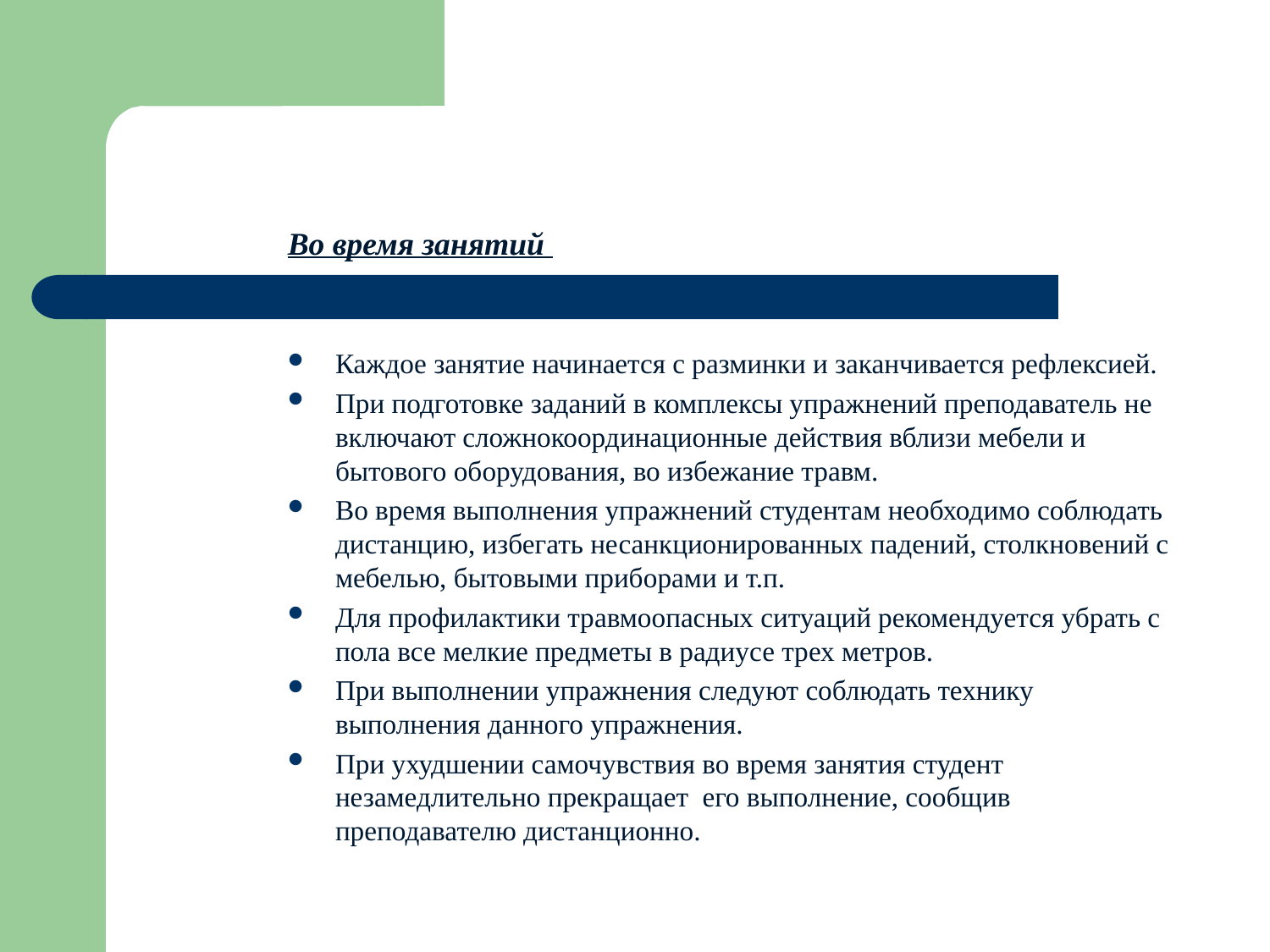

Во время занятий

Каждое занятие начинается с разминки и заканчивается рефлексией.
При подготовке заданий в комплексы упражнений преподаватель не включают сложнокоординационные действия вблизи мебели и бытового оборудования, во избежание травм.
Во время выполнения упражнений студентам необходимо соблюдать дистанцию, избегать несанкционированных падений, столкновений с мебелью, бытовыми приборами и т.п.
Для профилактики травмоопасных ситуаций рекомендуется убрать с пола все мелкие предметы в радиусе трех метров.
При выполнении упражнения следуют соблюдать технику выполнения данного упражнения.
При ухудшении самочувствия во время занятия студент незамедлительно прекращает  его выполнение, сообщив преподавателю дистанционно.